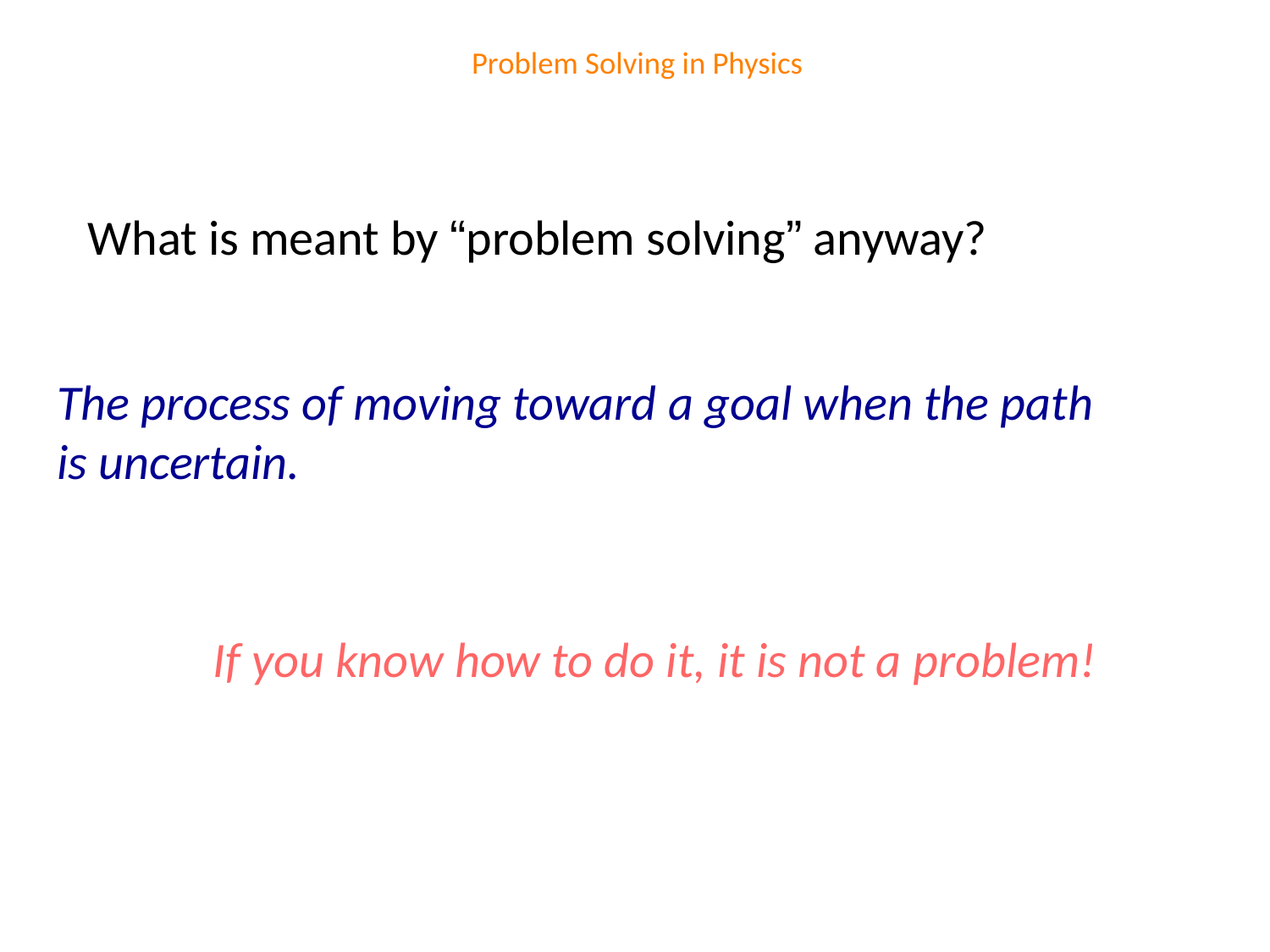

# Problem Solving in Physics
What is meant by “problem solving” anyway?
The process of moving toward a goal when the path is uncertain.

If you know how to do it, it is not a problem!